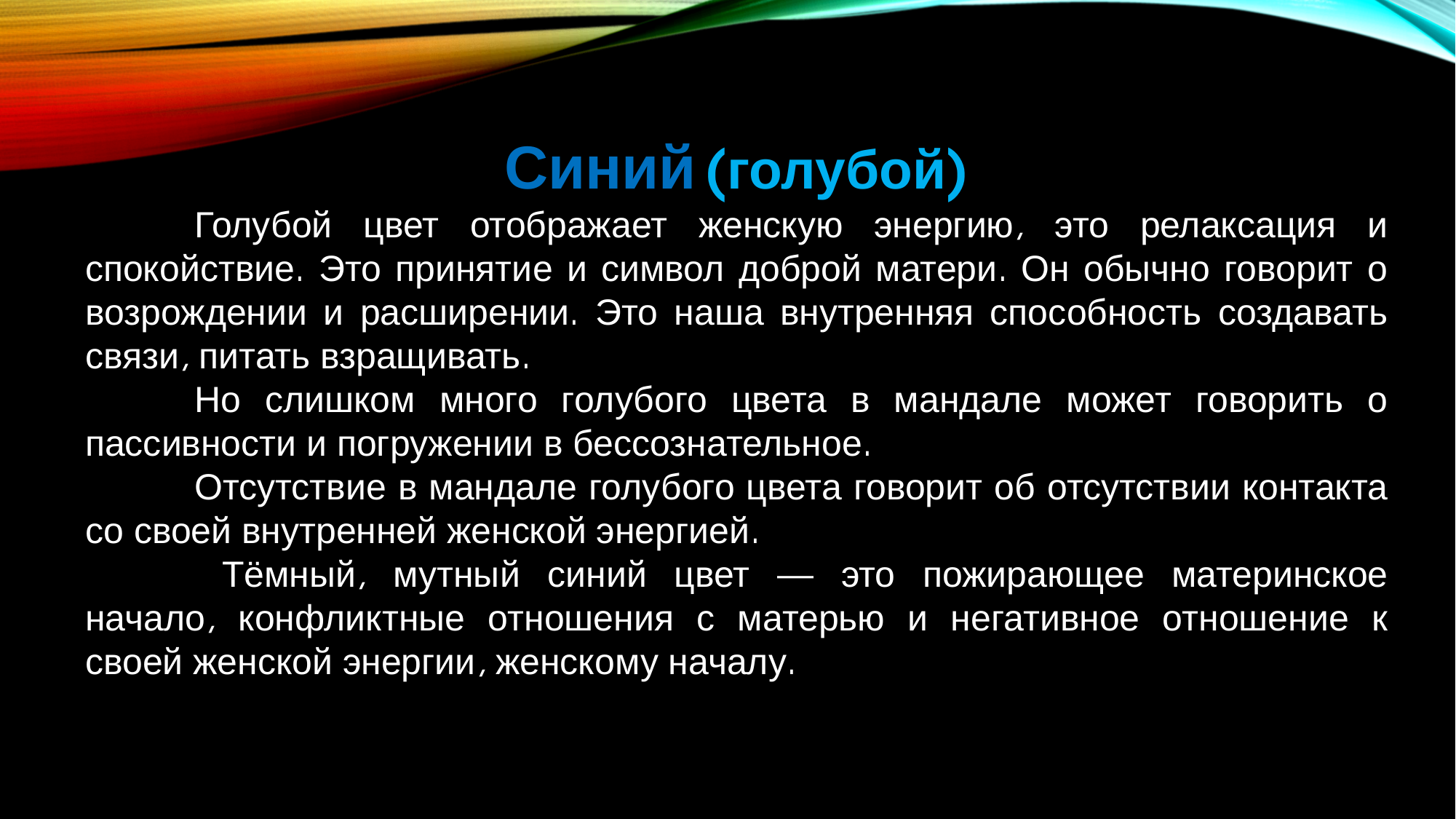

Синий (голубой)
	Голубой цвет отображает женскую энергию, это релаксация и спокойствие. Это принятие и символ доброй матери. Он обычно говорит о возрождении и расширении. Это наша внутренняя способность создавать связи, питать взращивать.
	Но слишком много голубого цвета в мандале может говорить о пассивности и погружении в бессознательное.
	Отсутствие в мандале голубого цвета говорит об отсутствии контакта со своей внутренней женской энергией.
	 Тёмный, мутный синий цвет — это пожирающее материнское начало, конфликтные отношения с матерью и негативное отношение к своей женской энергии, женскому началу.